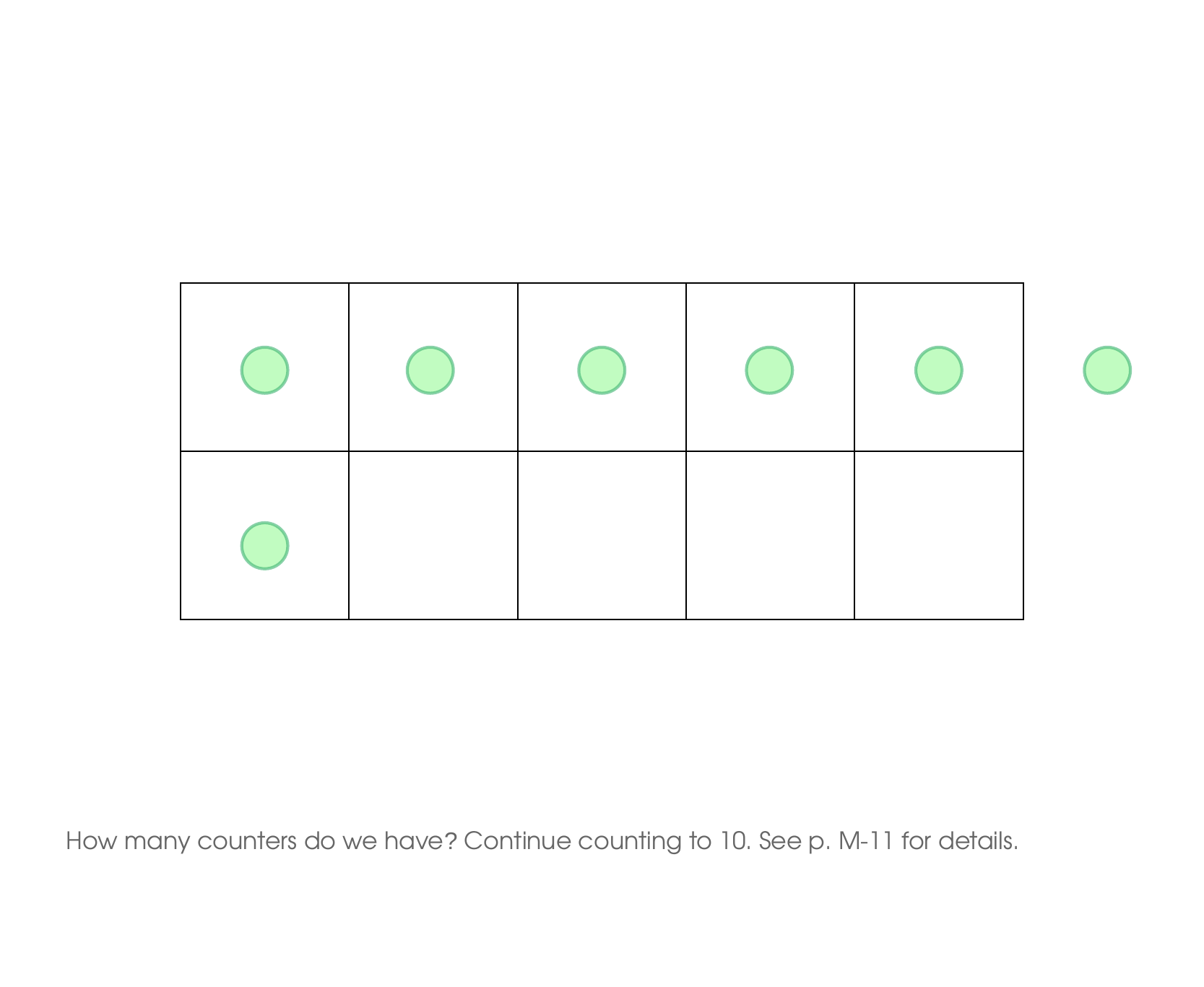

|  |  |  |  |  |
| --- | --- | --- | --- | --- |
|  |  |  |  |  |

How many counters do we have? Continue counting to 10. See p. M-11 for details.